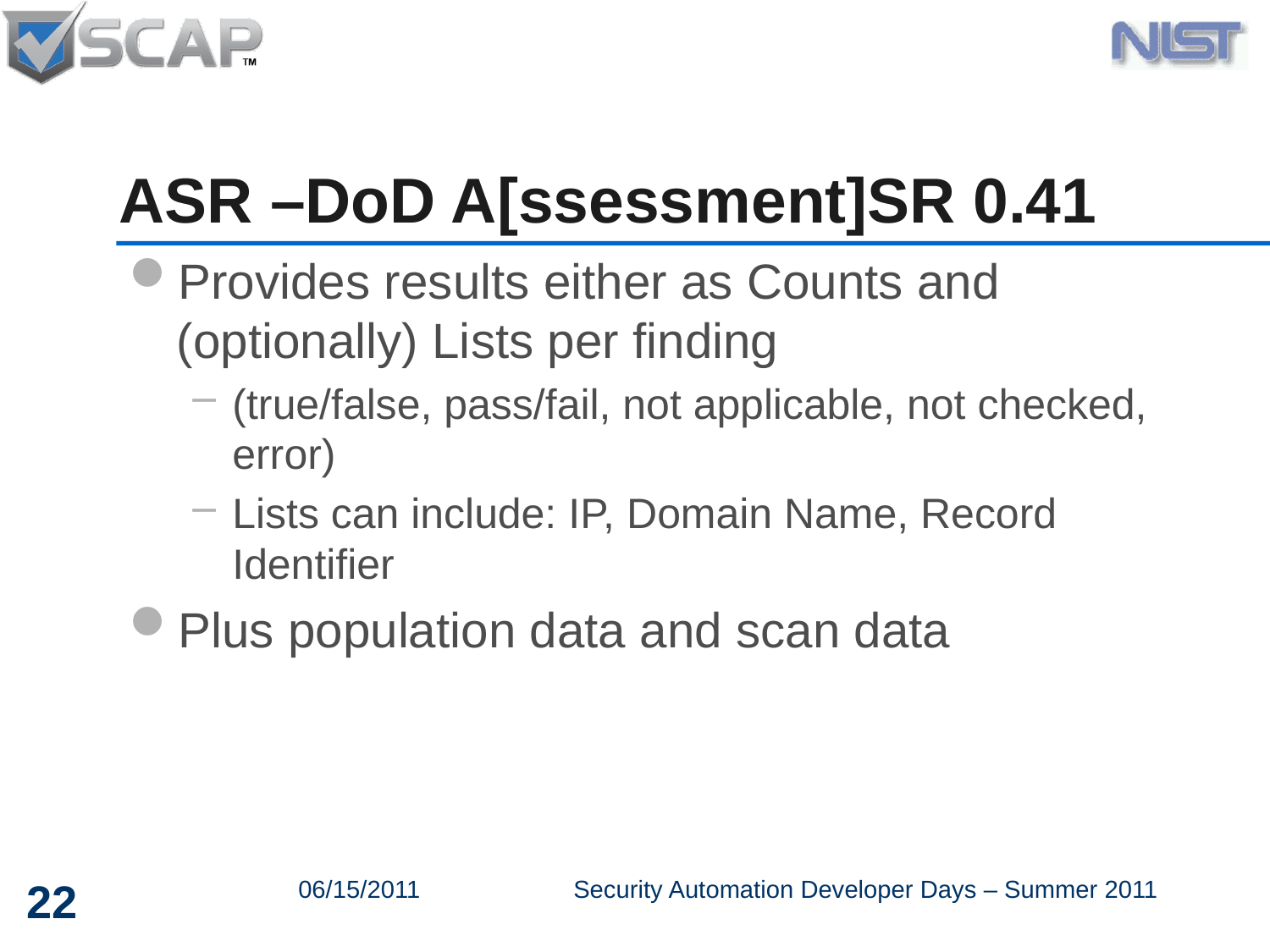

# ASR –DoD A[ssessment]SR 0.41
Provides results either as Counts and (optionally) Lists per finding
(true/false, pass/fail, not applicable, not checked, error)
Lists can include: IP, Domain Name, Record Identifier
Plus population data and scan data

22
06/15/2011
Security Automation Developer Days – Summer 2011